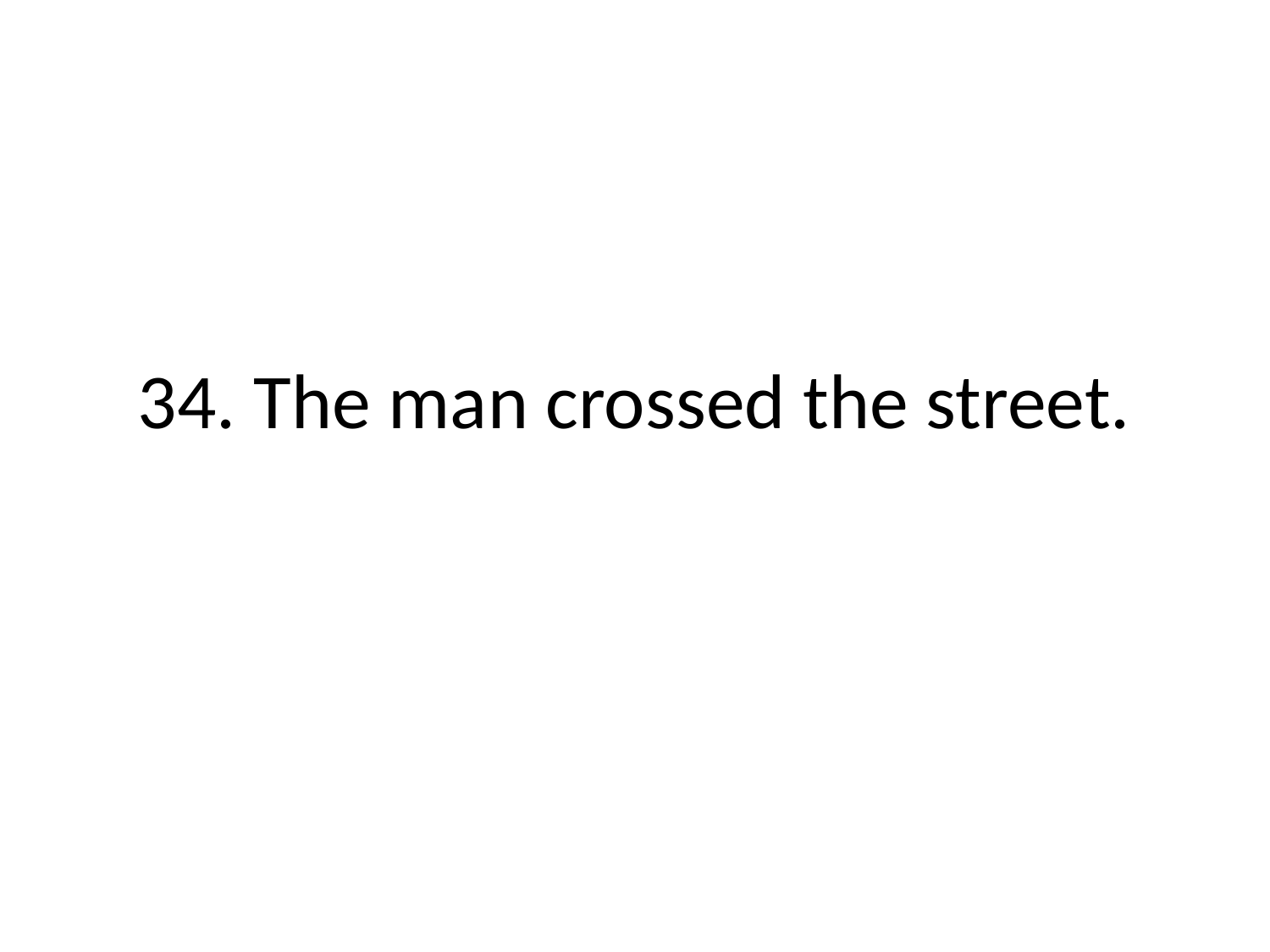

# 34. The man crossed the street.